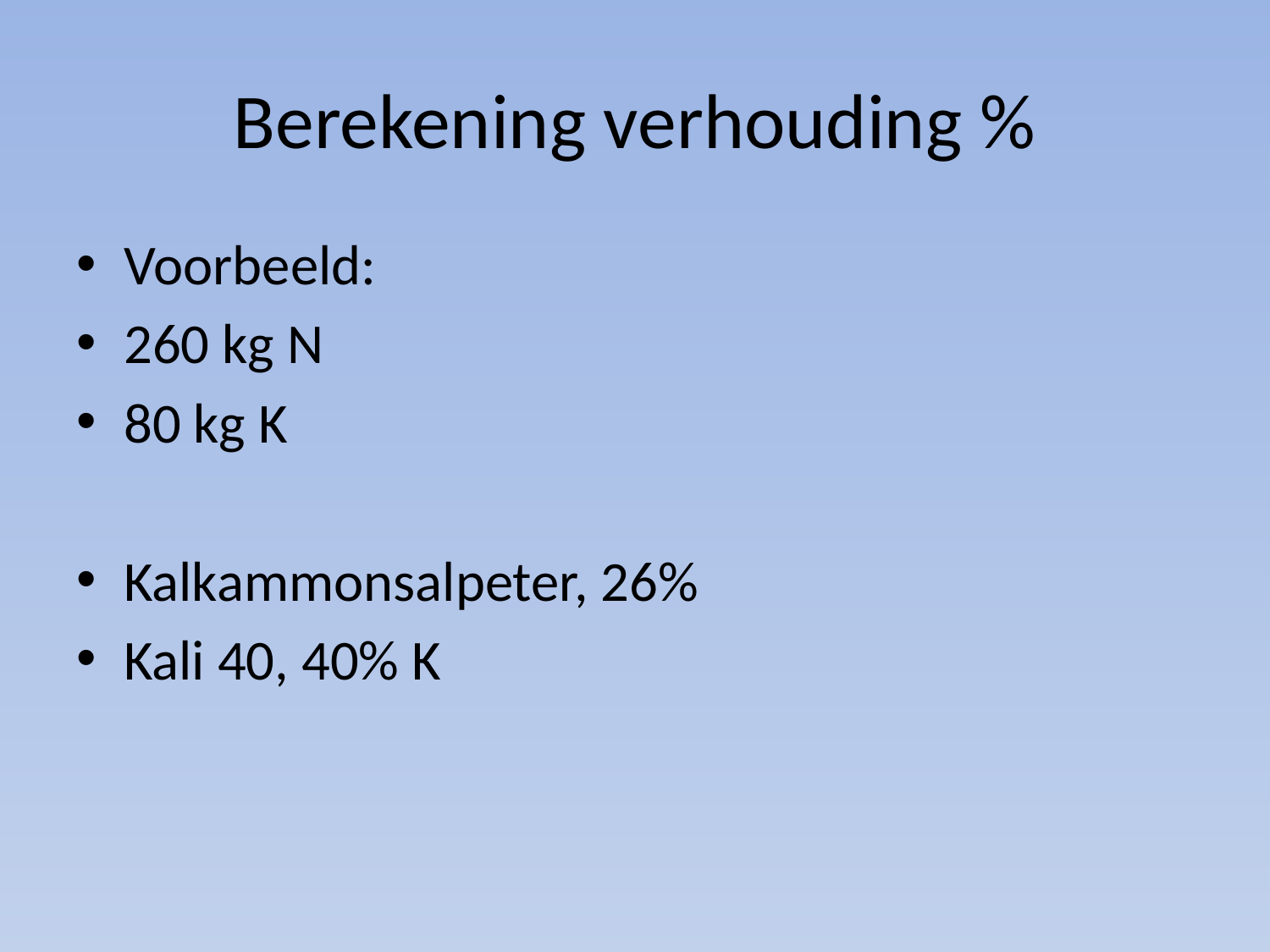

# Berekening verhouding %
Voorbeeld:
260 kg N
80 kg K

Kalkammonsalpeter, 26%
Kali 40, 40% K